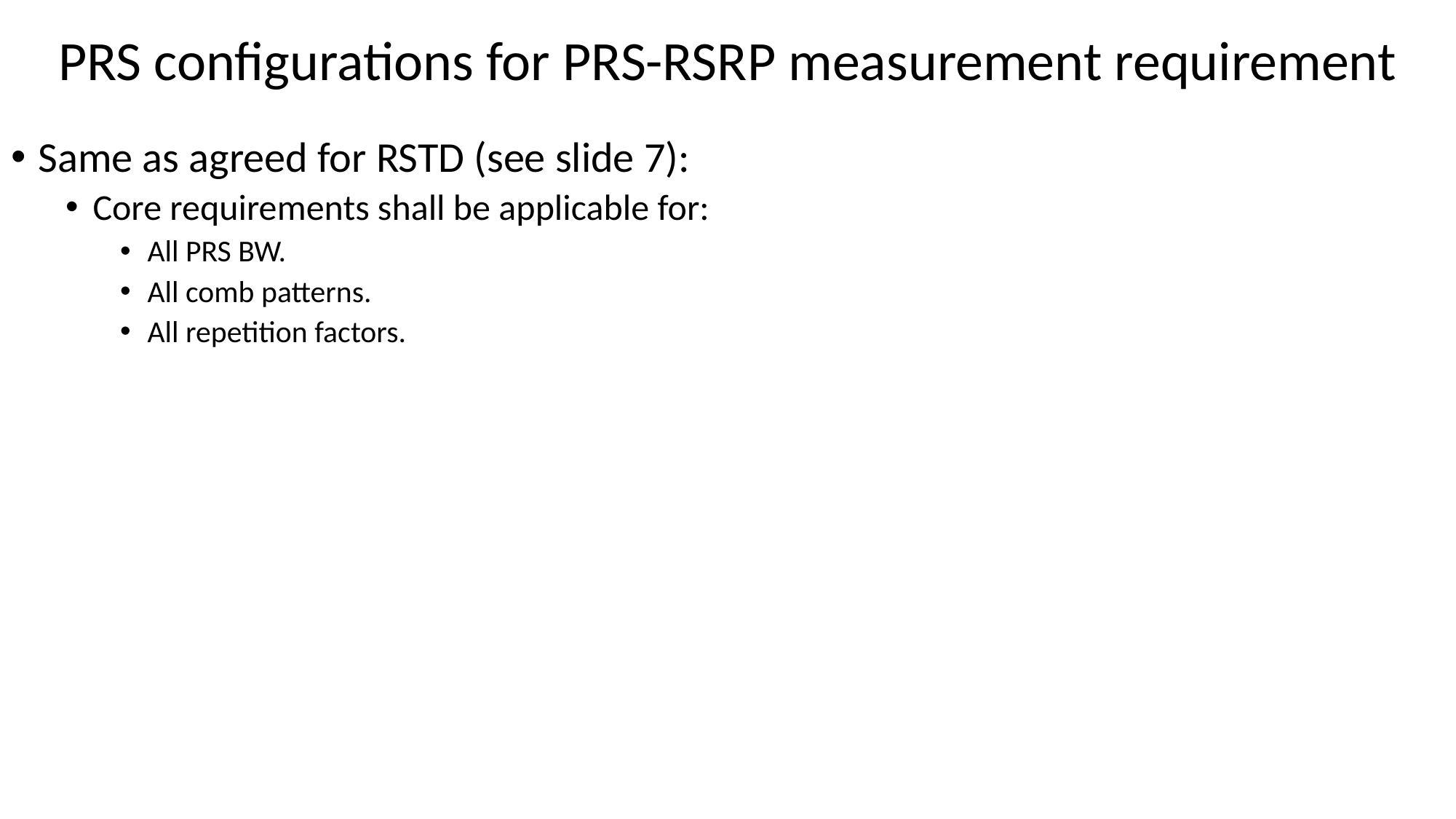

# PRS configurations for PRS-RSRP measurement requirement
Same as agreed for RSTD (see slide 7):
Core requirements shall be applicable for:
All PRS BW.
All comb patterns.
All repetition factors.